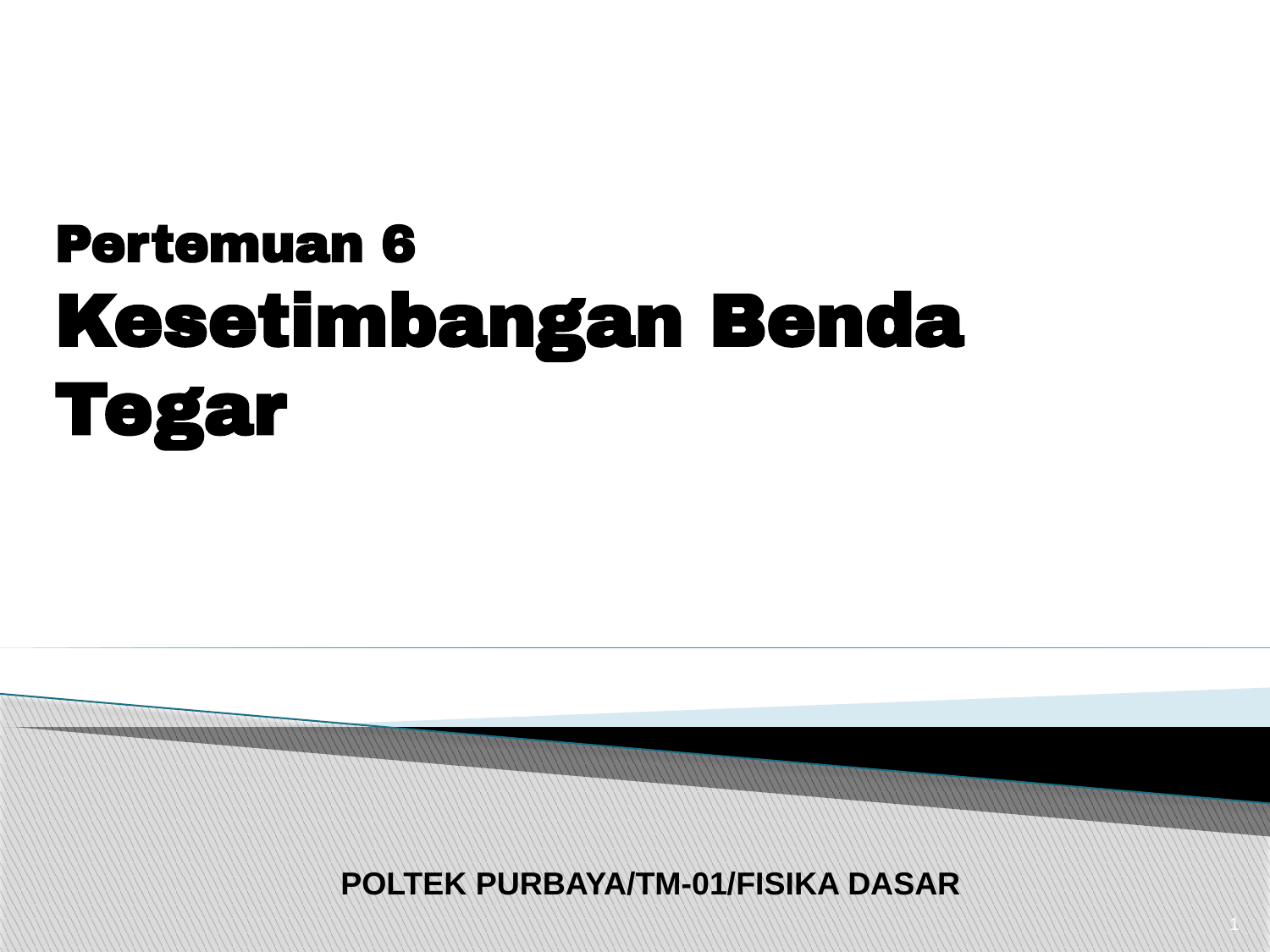

# Pertemuan 6 Kesetimbangan Benda Tegar
POLTEK PURBAYA/TM-01/FISIKA DASAR
1